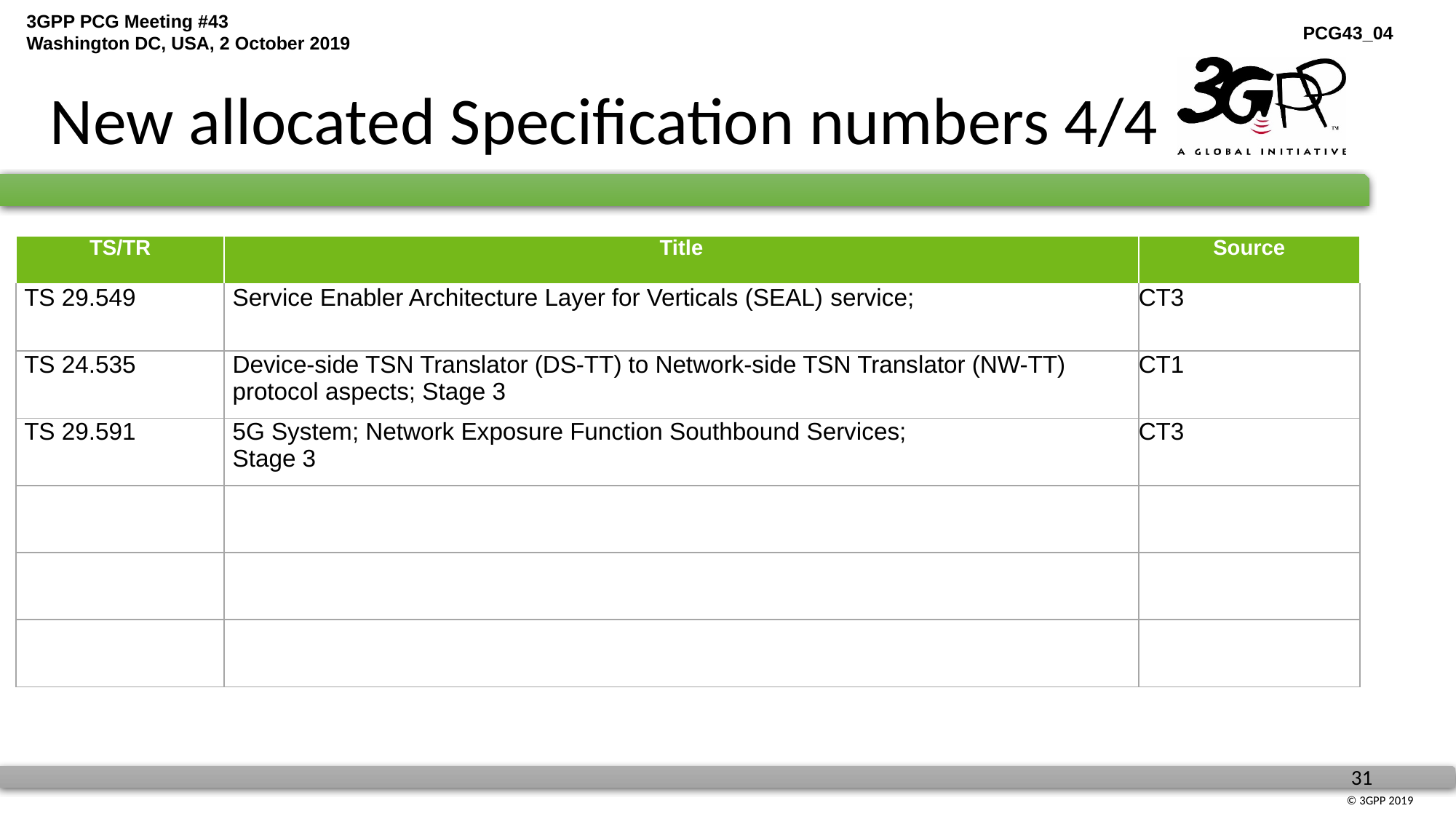

# New allocated Specification numbers 4/4
| TS/TR | Title | Source |
| --- | --- | --- |
| TS 29.549 | Service Enabler Architecture Layer for Verticals (SEAL) service; | CT3 |
| TS 24.535 | Device-side TSN Translator (DS-TT) to Network-side TSN Translator (NW-TT) protocol aspects; Stage 3 | CT1 |
| TS 29.591 | 5G System; Network Exposure Function Southbound Services; Stage 3 | CT3 |
|  |  |  |
|  |  |  |
|  |  |  |